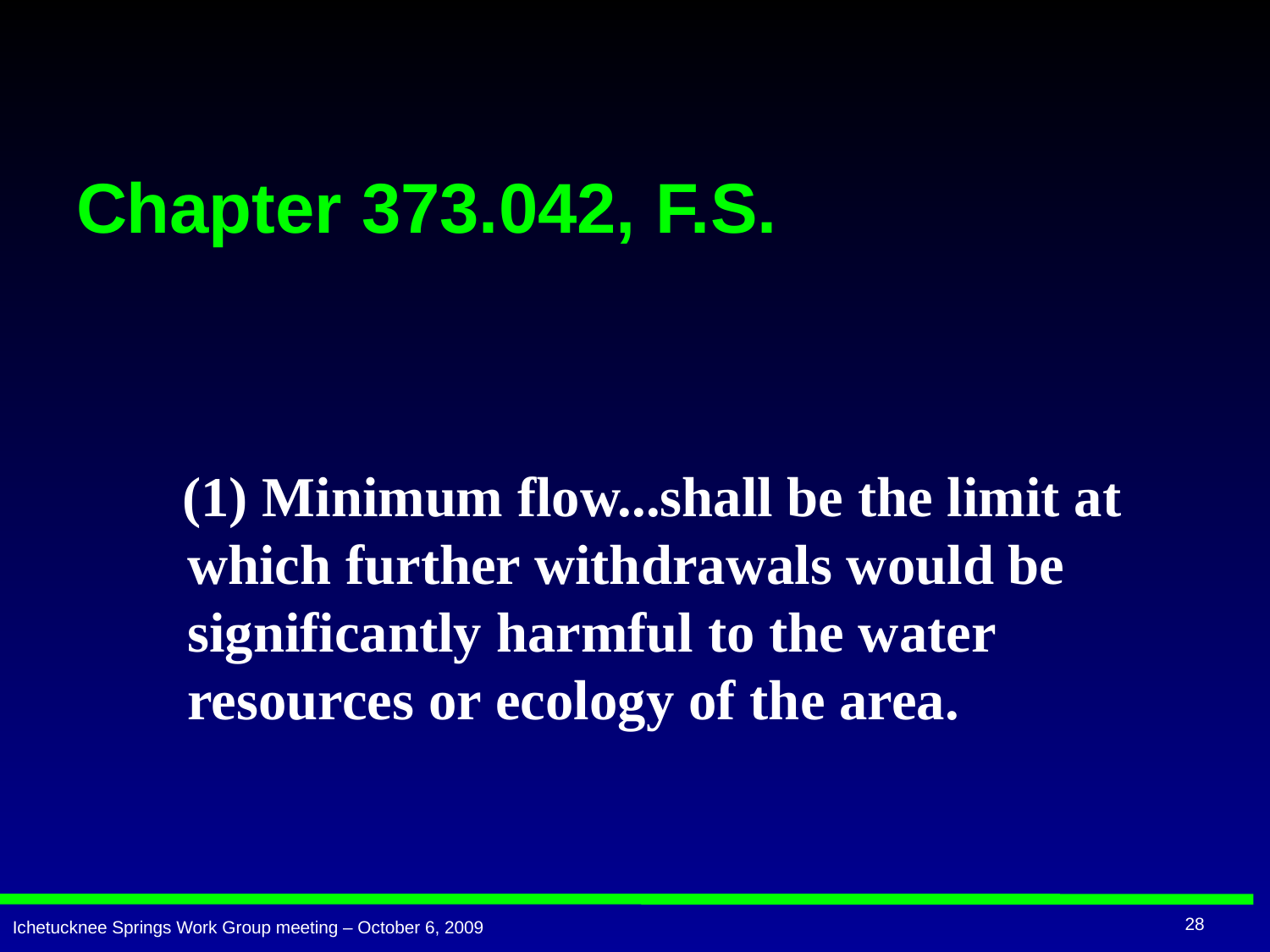

# Chapter 373.042, F.S.
   (1) Minimum flow...shall be the limit at which further withdrawals would be significantly harmful to the water resources or ecology of the area.
28
Ichetucknee Springs Work Group meeting – October 6, 2009